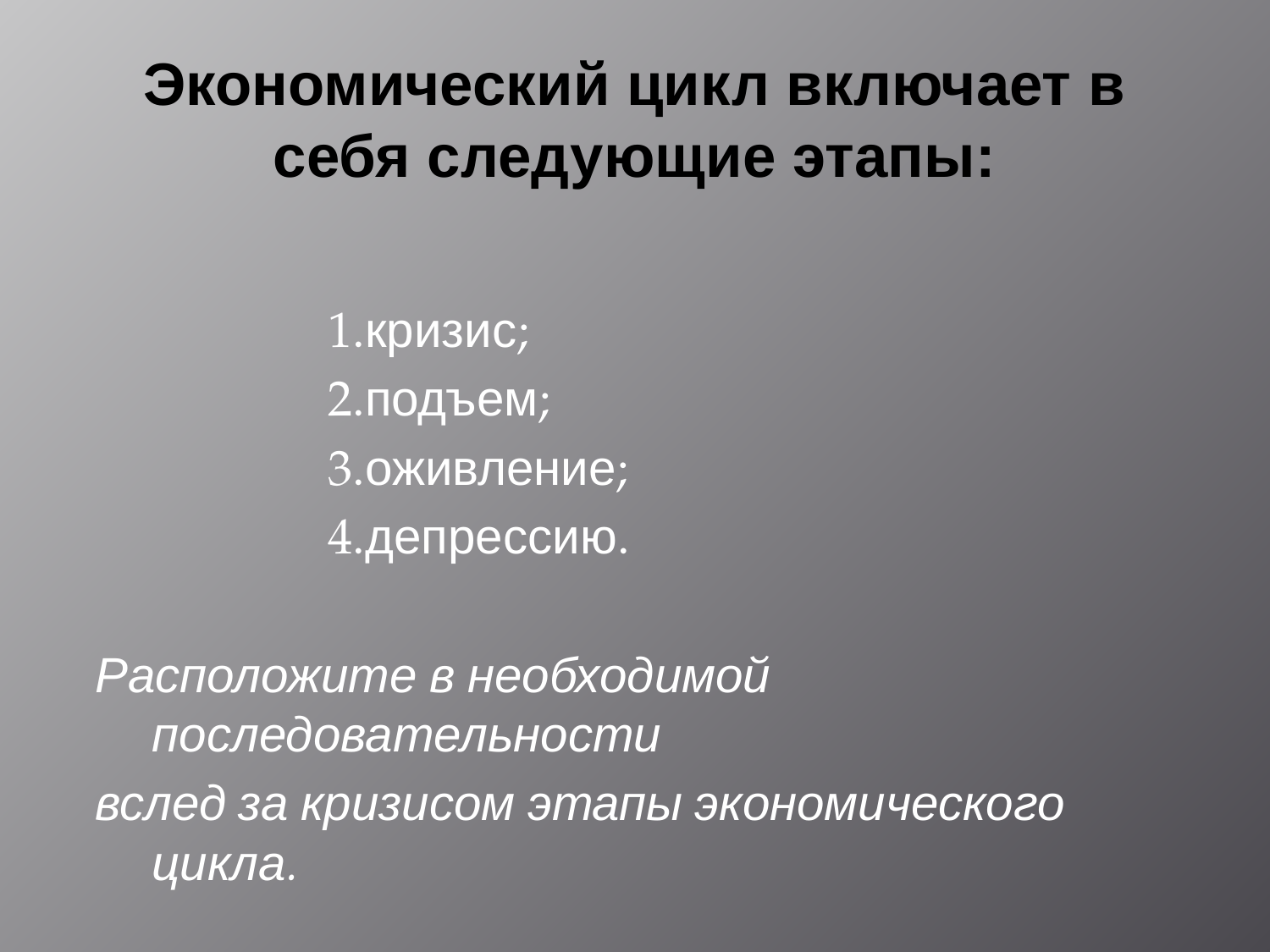

# Экономический цикл включает в себя следующие этапы:

                   1.кризис;
                   2.подъем;
                   3.оживление;
                   4.депрессию.

Расположите в необходимой последовательности
вслед за кризисом этапы экономического цикла.